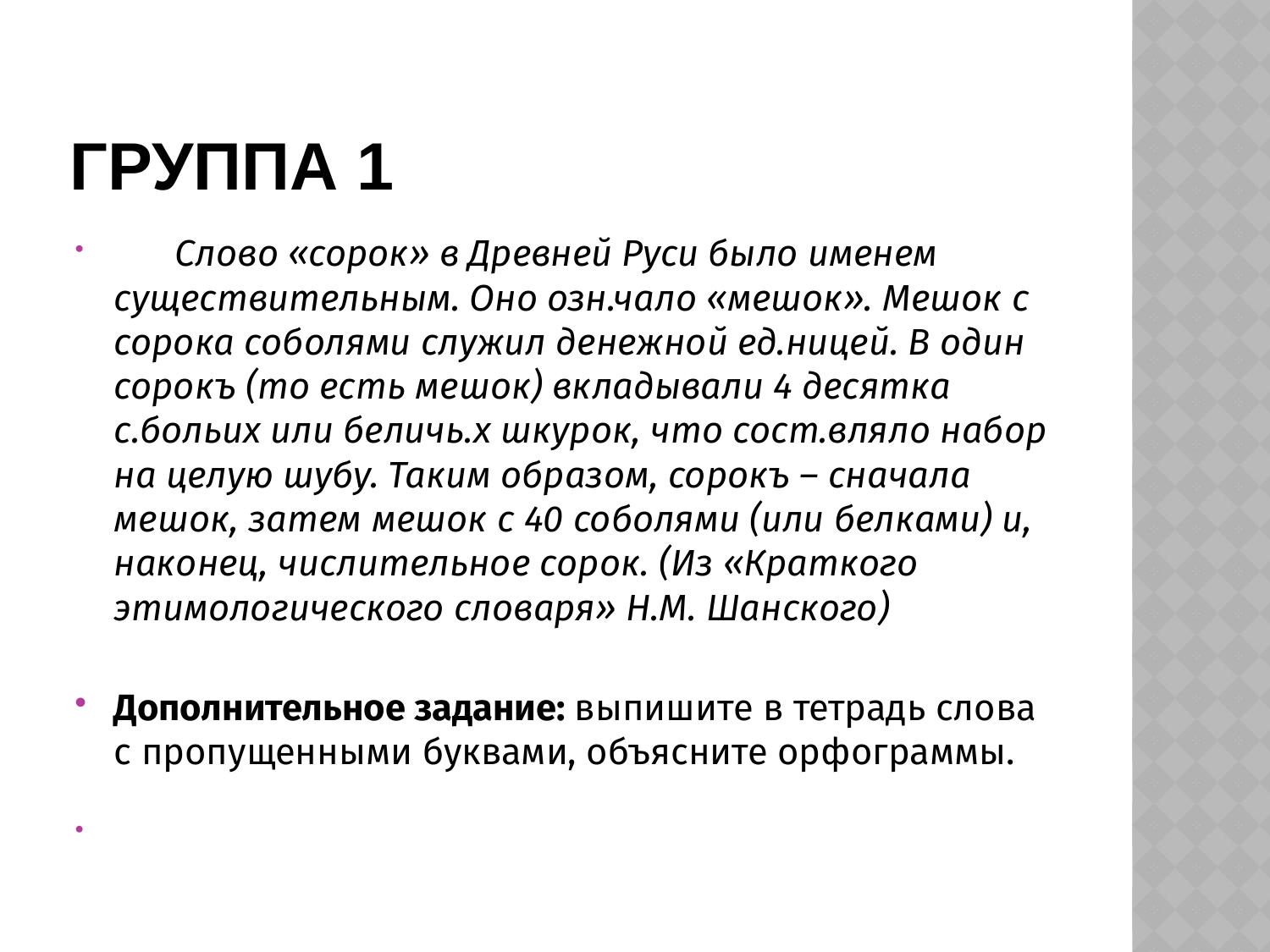

# Группа 1
        Слово «сорок» в Древней Руси было именем существительным. Оно озн.чало «мешок». Мешок с сорока соболями служил денежной ед.ницей. В один сорокъ (то есть мешок) вкладывали 4 десятка с.больих или беличь.х шкурок, что сост.вляло набор на целую шубу. Таким образом, сорокъ – сначала мешок, затем мешок с 40 соболями (или белками) и, наконец, числительное сорок. (Из «Краткого этимологического словаря» Н.М. Шанского)

Дополнительное задание: выпишите в тетрадь слова с пропущенными буквами, объясните орфограммы.